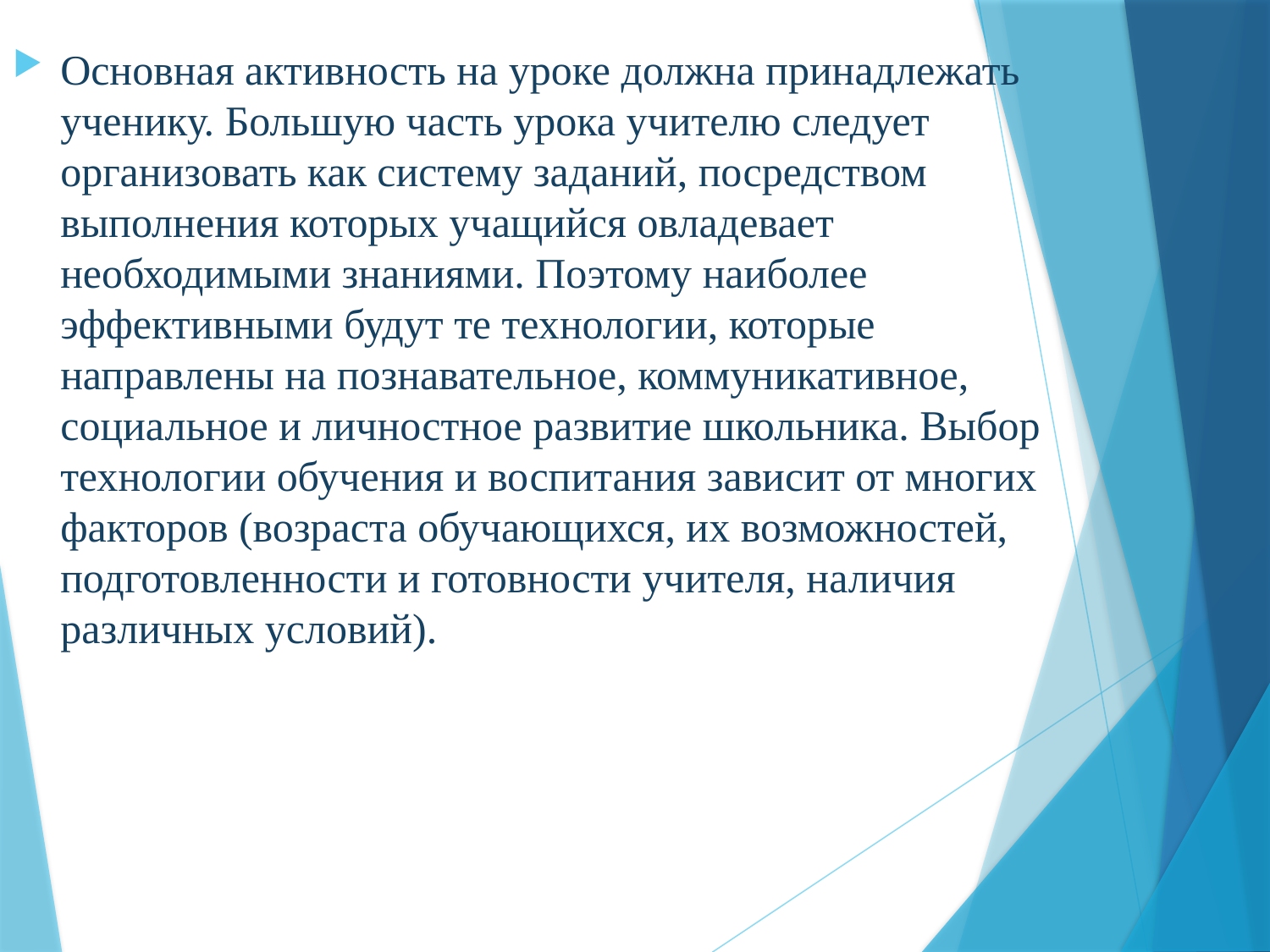

Основная активность на уроке должна принадлежать ученику. Большую часть урока учителю следует организовать как систему заданий, посредством выполнения которых учащийся овладевает необходимыми знаниями. Поэтому наиболее эффективными будут те технологии, которые направлены на познавательное, коммуникативное, социальное и личностное развитие школьника. Выбор технологии обучения и воспитания зависит от многих факторов (возраста обучающихся, их возможностей, подготовленности и готовности учителя, наличия различных условий).